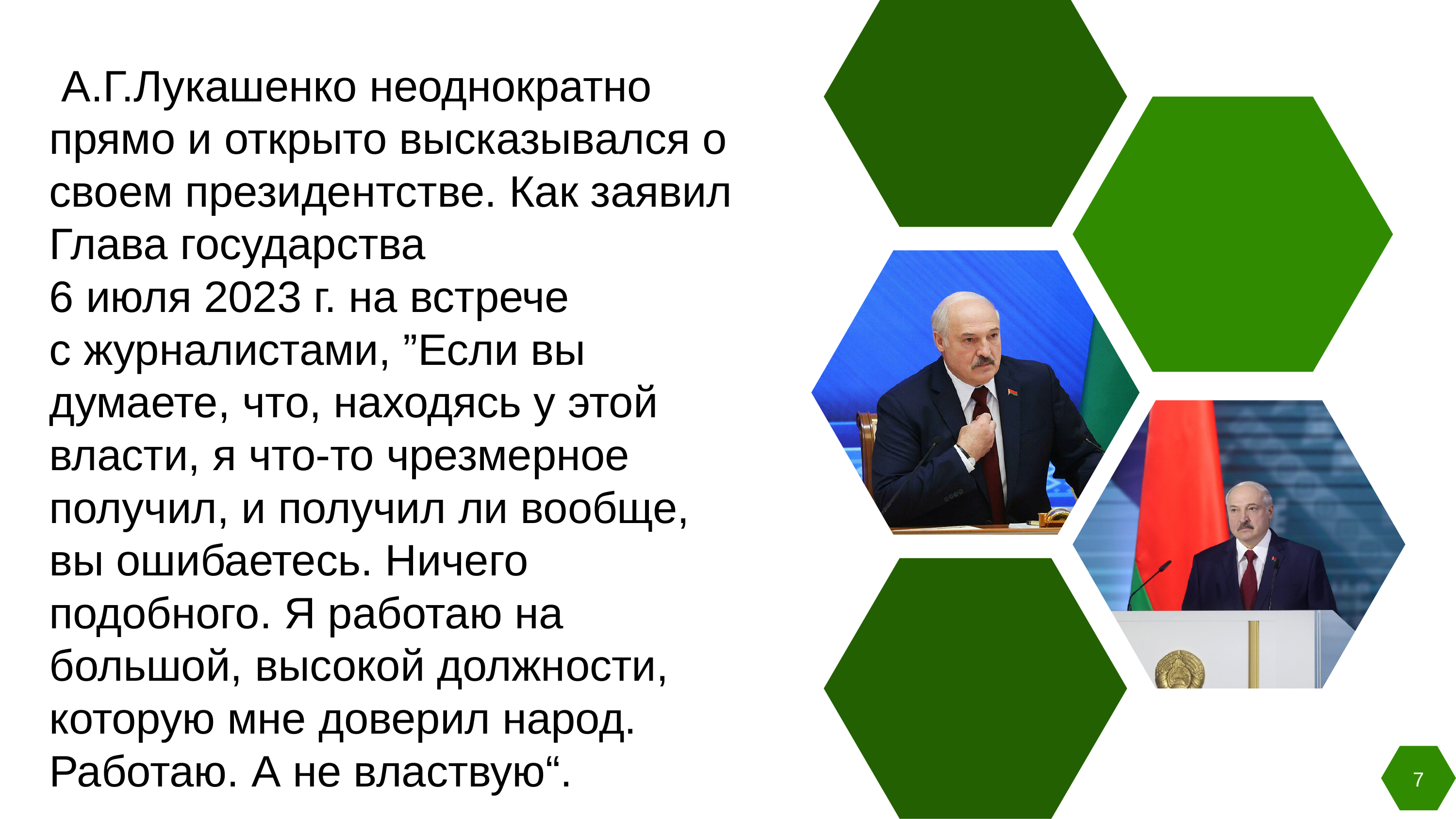

А.Г.Лукашенко неоднократно прямо и открыто высказывался о своем президентстве. Как заявил Глава государства
6 июля 2023 г. на встрече
с журналистами, ”Если вы думаете, что, находясь у этой власти, я что-то чрезмерное получил, и получил ли вообще, вы ошибаетесь. Ничего подобного. Я работаю на большой, высокой должности, которую мне доверил народ. Работаю. А не властвую“.

7